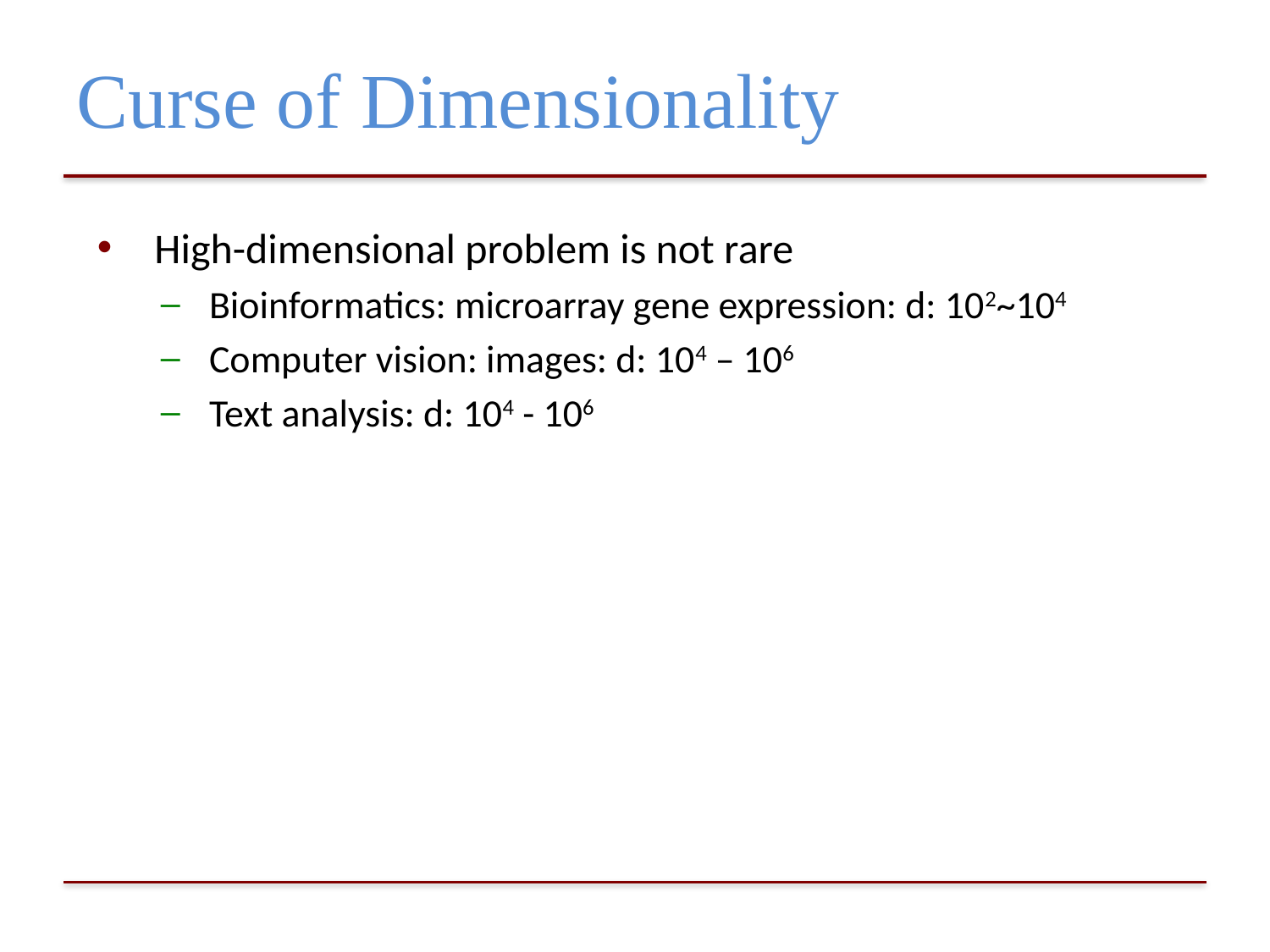

# Curse of Dimensionality
 High-dimensional problem is not rare
 Bioinformatics: microarray gene expression: d: 102~104
 Computer vision: images: d: 104 – 106
 Text analysis: d: 104 - 106